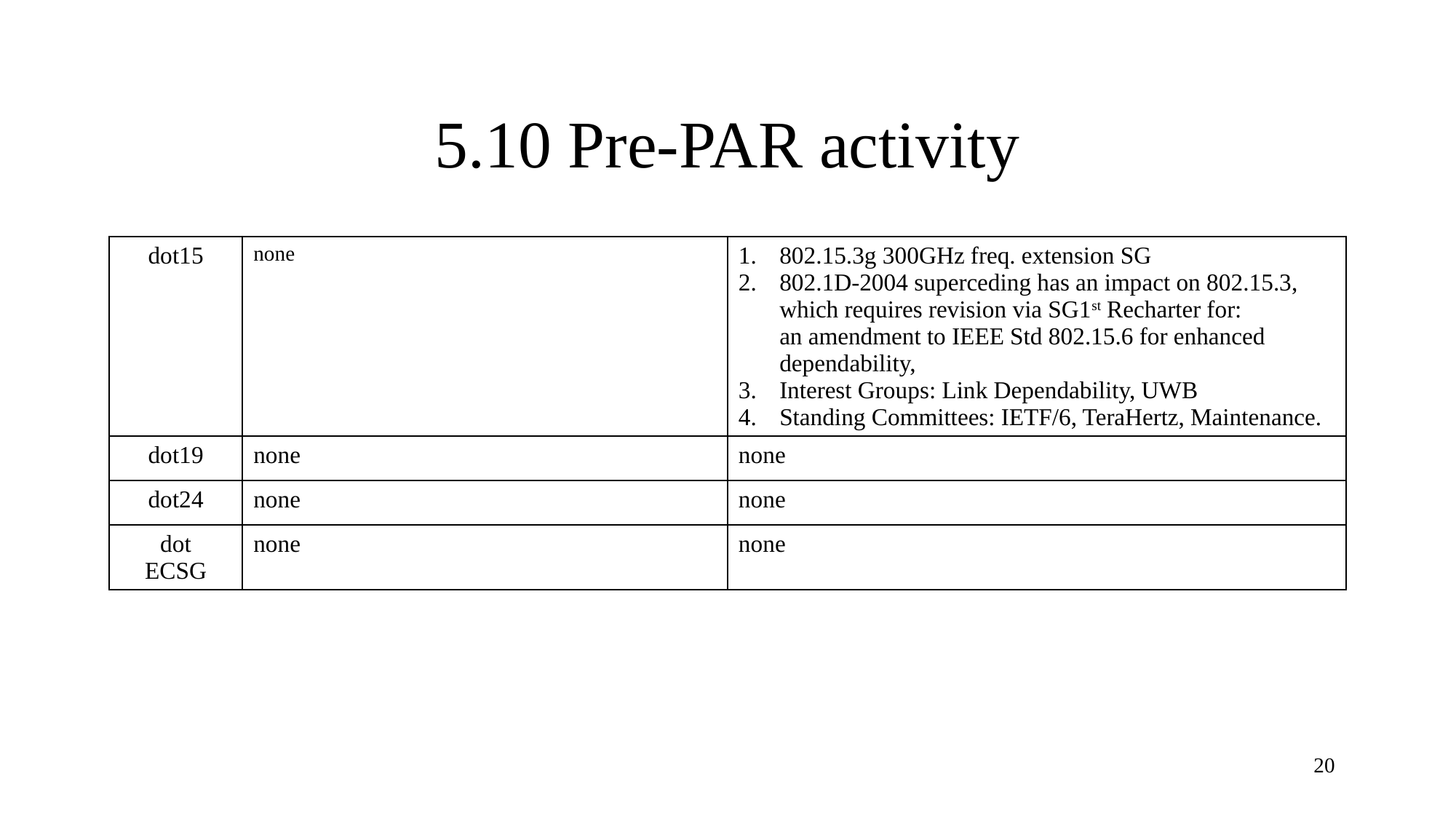

# 5.10 Pre-PAR activity
| dot15 | none | 802.15.3g 300GHz freq. extension SG 802.1D-2004 superceding has an impact on 802.15.3, which requires revision via SG1st Recharter for: an amendment to IEEE Std 802.15.6 for enhanced dependability,  Interest Groups: Link Dependability, UWB Standing Committees: IETF/6, TeraHertz, Maintenance. |
| --- | --- | --- |
| dot19 | none | none |
| dot24 | none | none |
| dot ECSG | none | none |
20